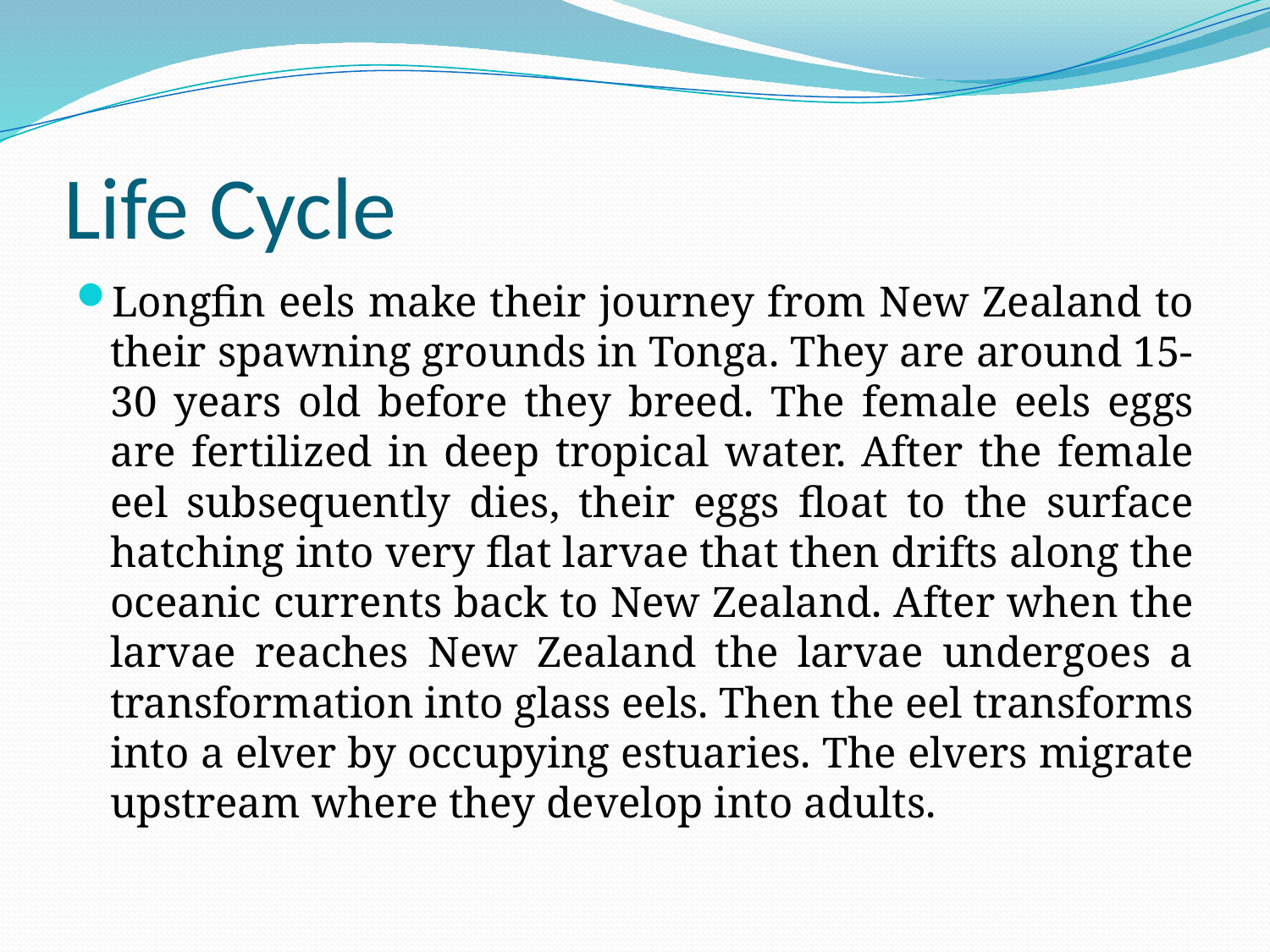

# Life Cycle
Longfin eels make their journey from New Zealand to their spawning grounds in Tonga. They are around 15-30 years old before they breed. The female eels eggs are fertilized in deep tropical water. After the female eel subsequently dies, their eggs float to the surface hatching into very flat larvae that then drifts along the oceanic currents back to New Zealand. After when the larvae reaches New Zealand the larvae undergoes a transformation into glass eels. Then the eel transforms into a elver by occupying estuaries. The elvers migrate upstream where they develop into adults.